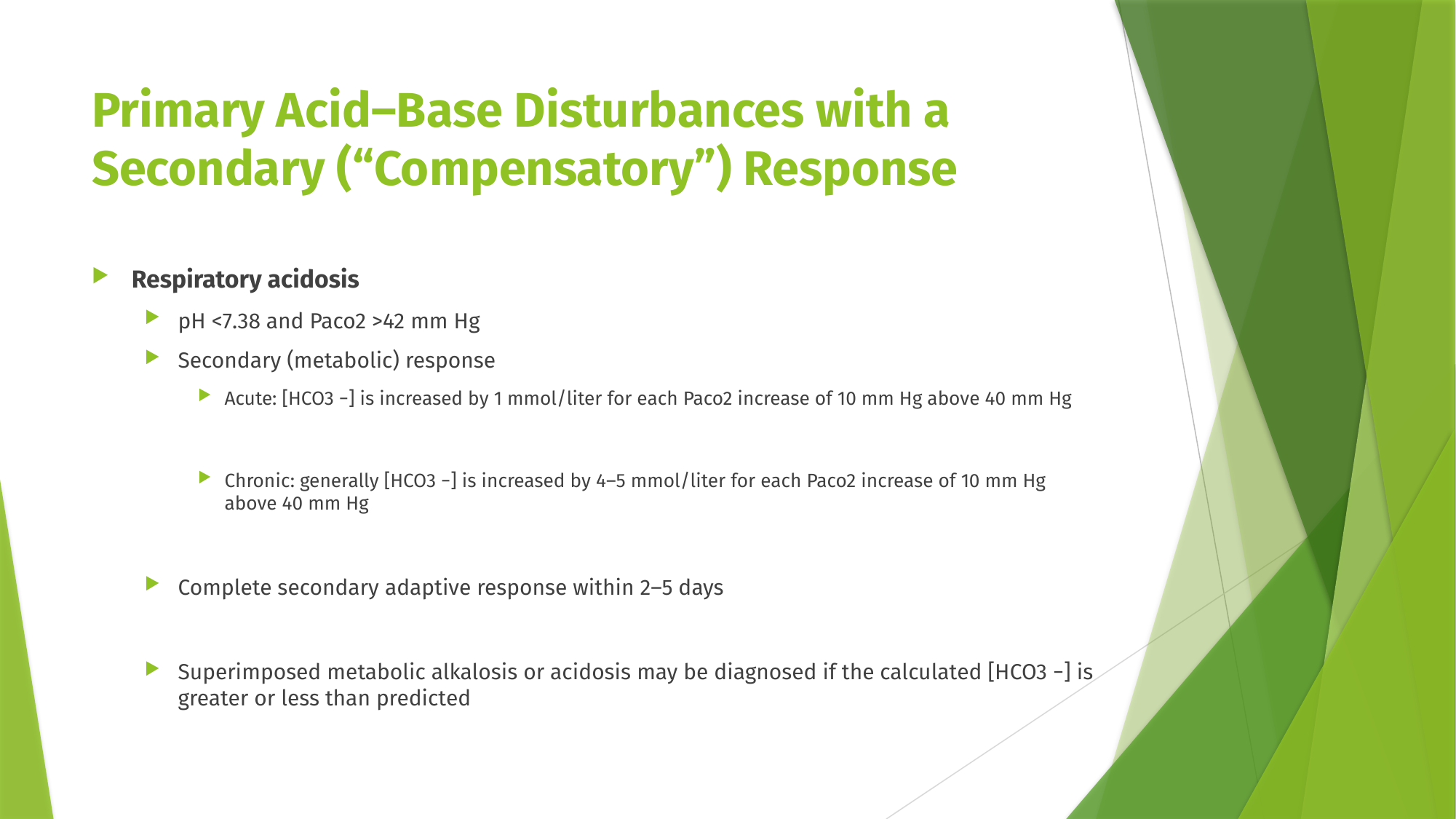

# Primary Acid–Base Disturbances with a Secondary (“Compensatory”) Response
Respiratory acidosis
pH <7.38 and Paco2 >42 mm Hg
Secondary (metabolic) response
Acute: [HCO3 −] is increased by 1 mmol/liter for each Paco2 increase of 10 mm Hg above 40 mm Hg

Chronic: generally [HCO3 −] is increased by 4–5 mmol/liter for each Paco2 increase of 10 mm Hg above 40 mm Hg

Complete secondary adaptive response within 2–5 days

Superimposed metabolic alkalosis or acidosis may be diagnosed if the calculated [HCO3 −] is greater or less than predicted